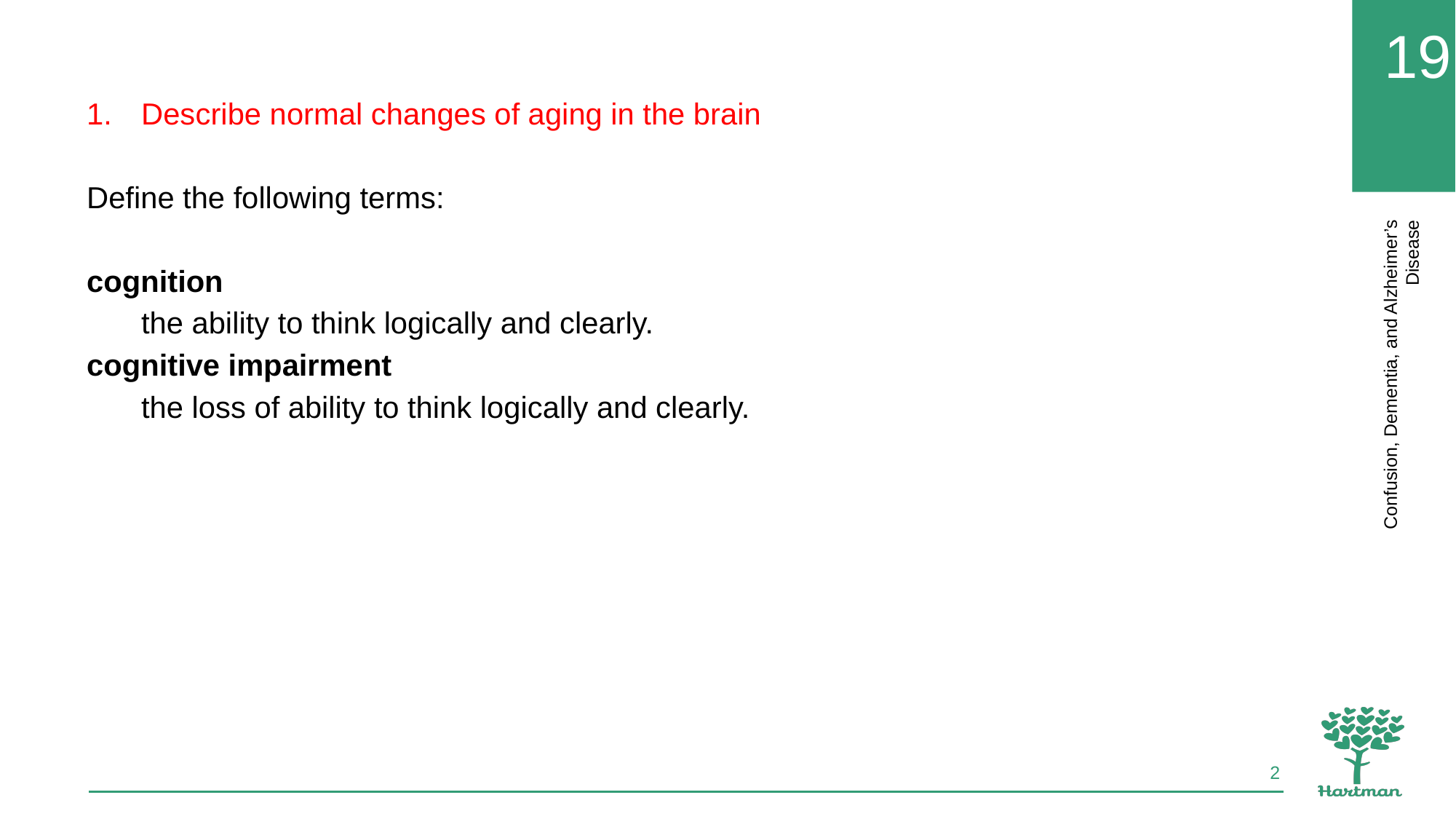

Describe normal changes of aging in the brain

Define the following terms:

cognition
the ability to think logically and clearly.
cognitive impairment
the loss of ability to think logically and clearly.

2